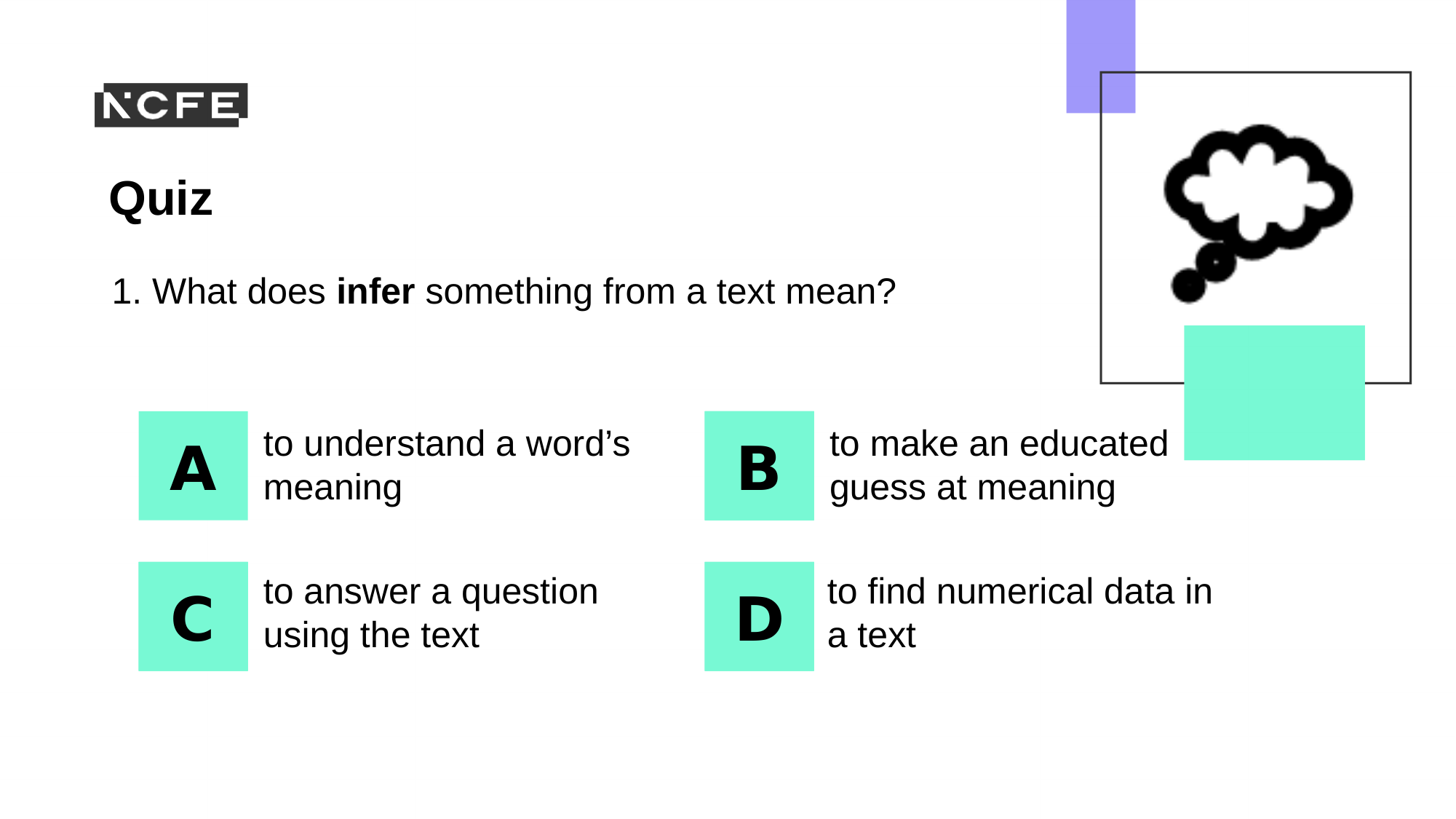

1. What does infer something from a text mean?
to understand a word’s meaning
to make an educated guess at meaning
to answer a question using the text
to find numerical data in a text